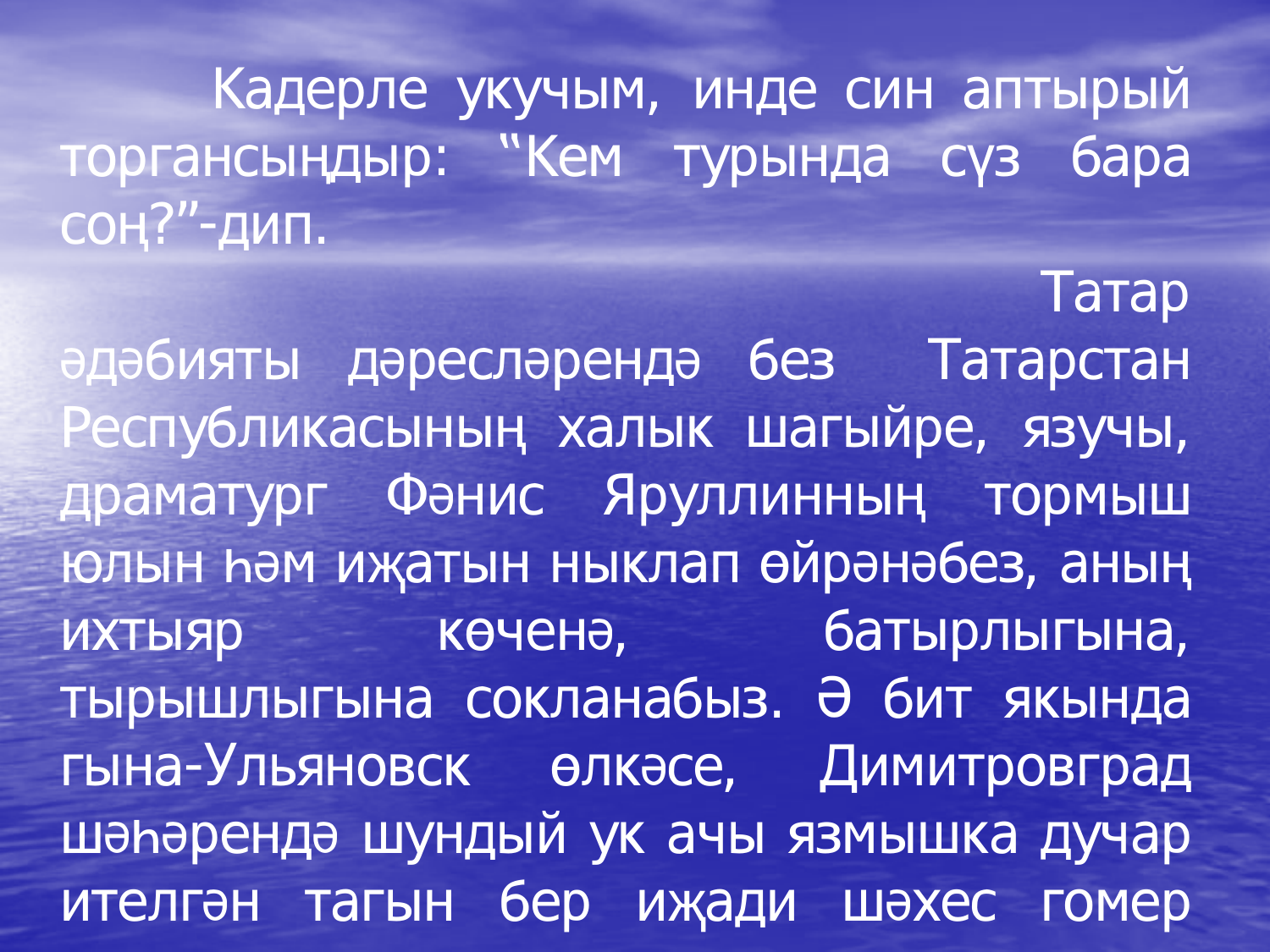

Кадерле укучым, инде син аптырый торгансыңдыр: “Кем турында сүз бара соң?”-дип.                                                                                             Татар әдәбияты дәресләрендә без  Татарстан Республикасының халык шагыйре, язучы, драматург Фәнис Яруллинның тормыш юлын һәм иҗатын ныклап өйрәнәбез, аның ихтыяр көченә, батырлыгына, тырышлыгына сокланабыз. Ә бит якында гына-Ульяновск өлкәсе, Димитровград шәһәрендә шундый ук ачы язмышка дучар ителгән тагын бер иҗади шәхес гомер кичерә.